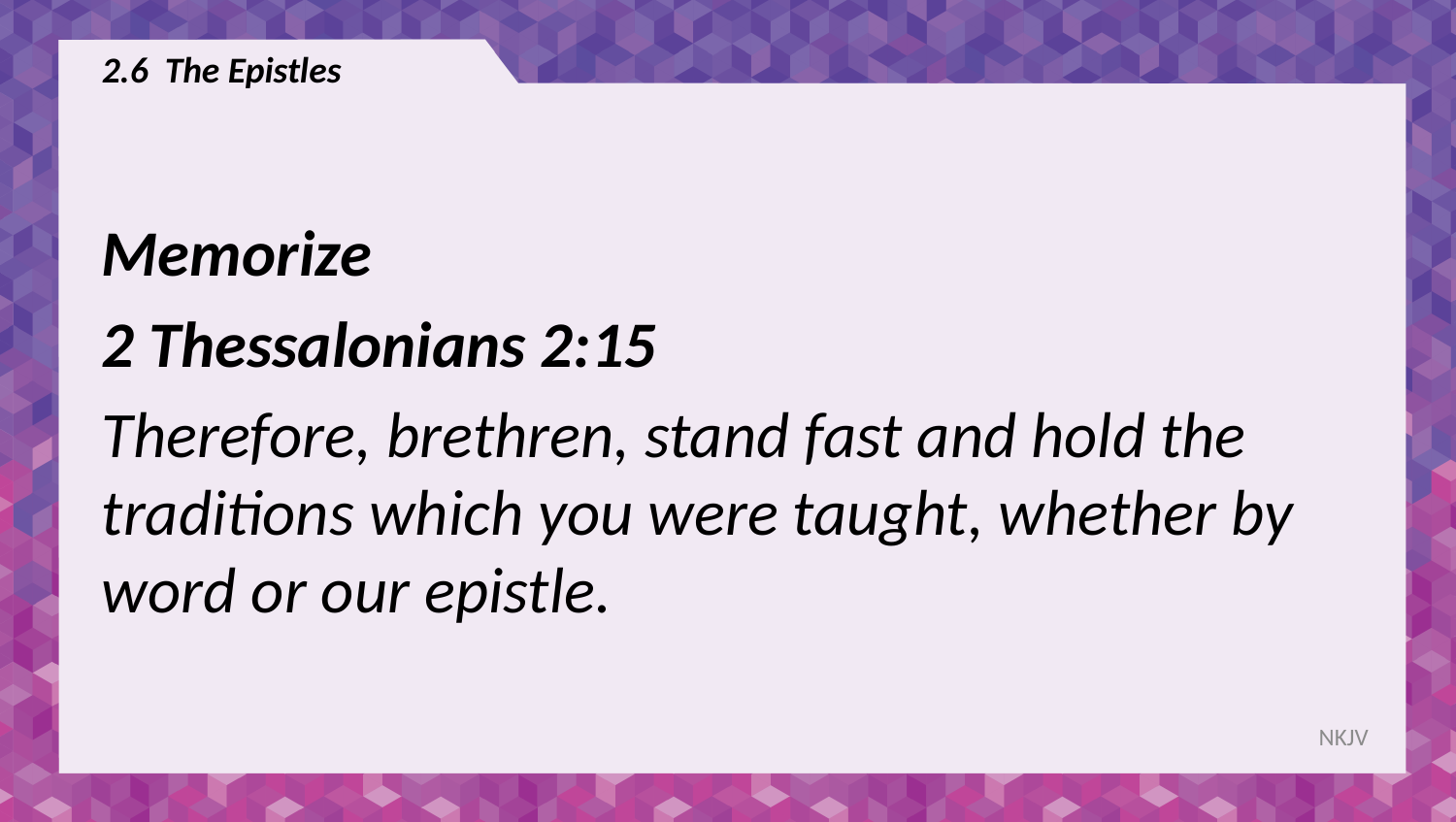

# 2.6  The Epistles
Memorize
2 Thessalonians 2:15
Therefore, brethren, stand fast and hold the traditions which you were taught, whether by word or our epistle.
NKJV